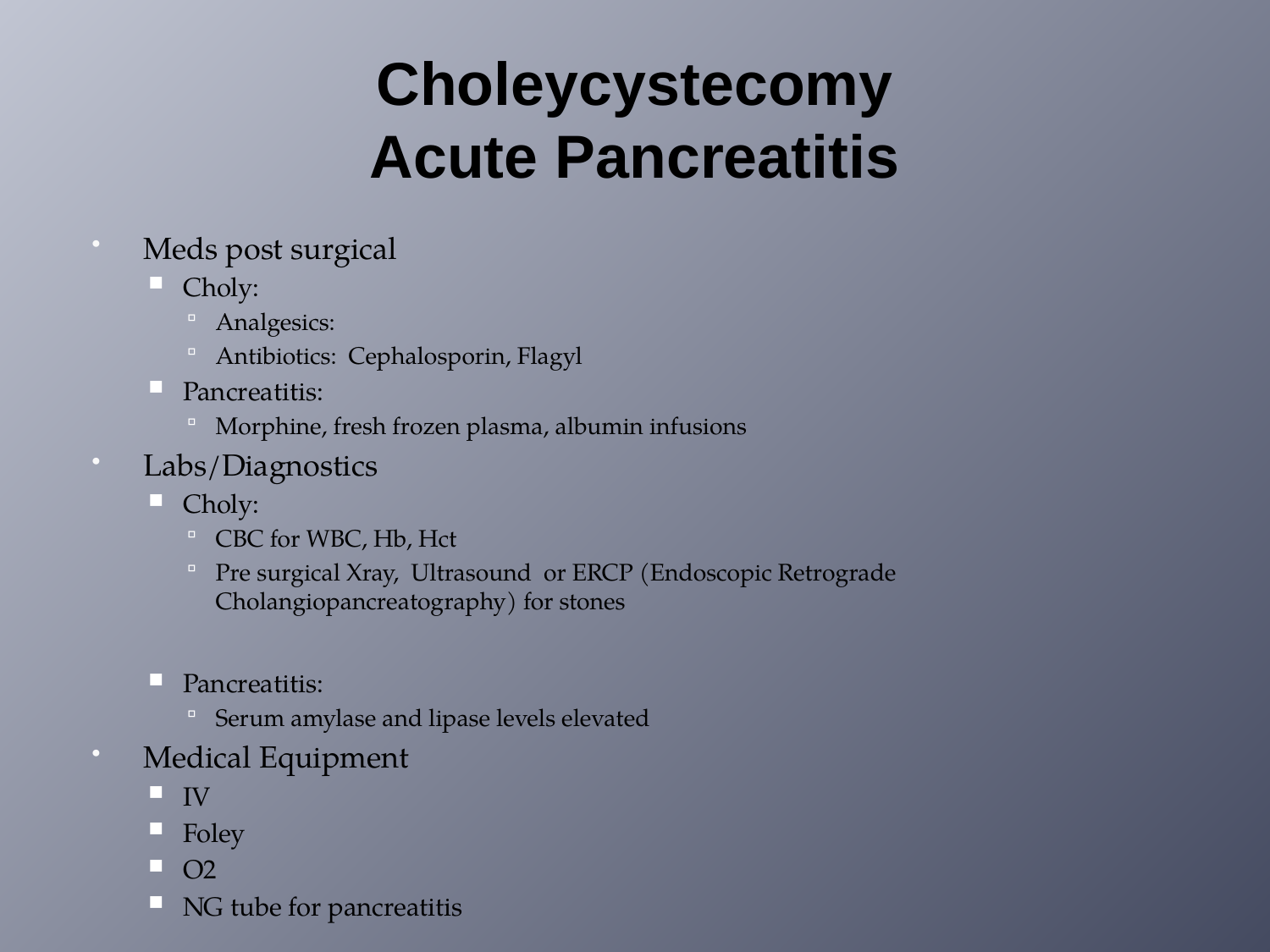

# Choleycystecomy Acute Pancreatitis
Meds post surgical
Choly:
Analgesics:
Antibiotics:  Cephalosporin, Flagyl
Pancreatitis:
Morphine, fresh frozen plasma, albumin infusions
Labs/Diagnostics
Choly:
CBC for WBC, Hb, Hct
Pre surgical Xray,  Ultrasound  or ERCP (Endoscopic Retrograde Cholangiopancreatography) for stones

Pancreatitis:
Serum amylase and lipase levels elevated
Medical Equipment
IV
Foley
O2
NG tube for pancreatitis